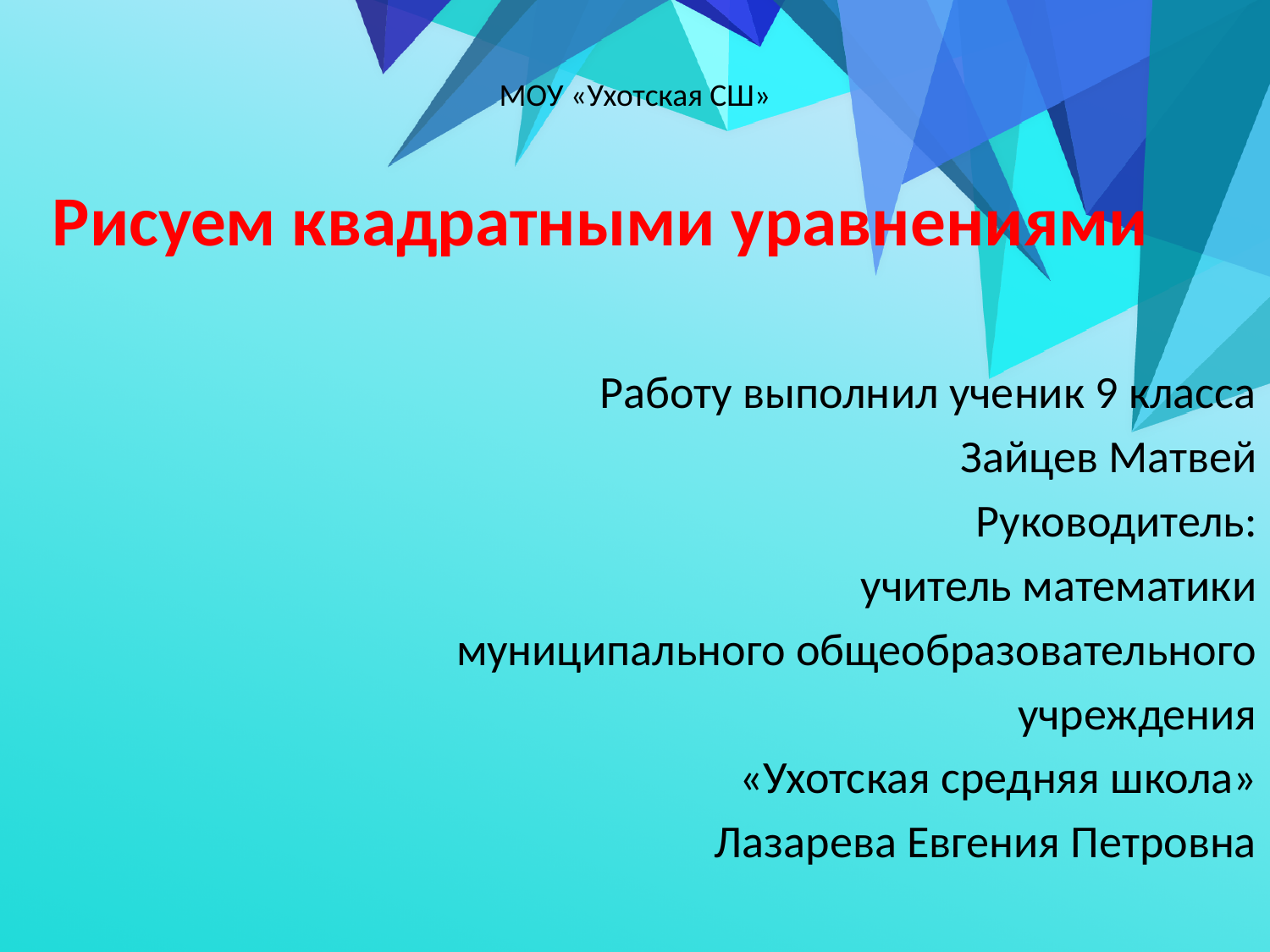

# МОУ «Ухотская СШ»
Рисуем квадратными уравнениями

Работу выполнил ученик 9 класса
Зайцев Матвей
Руководитель:
учитель математики
муниципального общеобразовательного
учреждения
«Ухотская средняя школа»
Лазарева Евгения Петровна